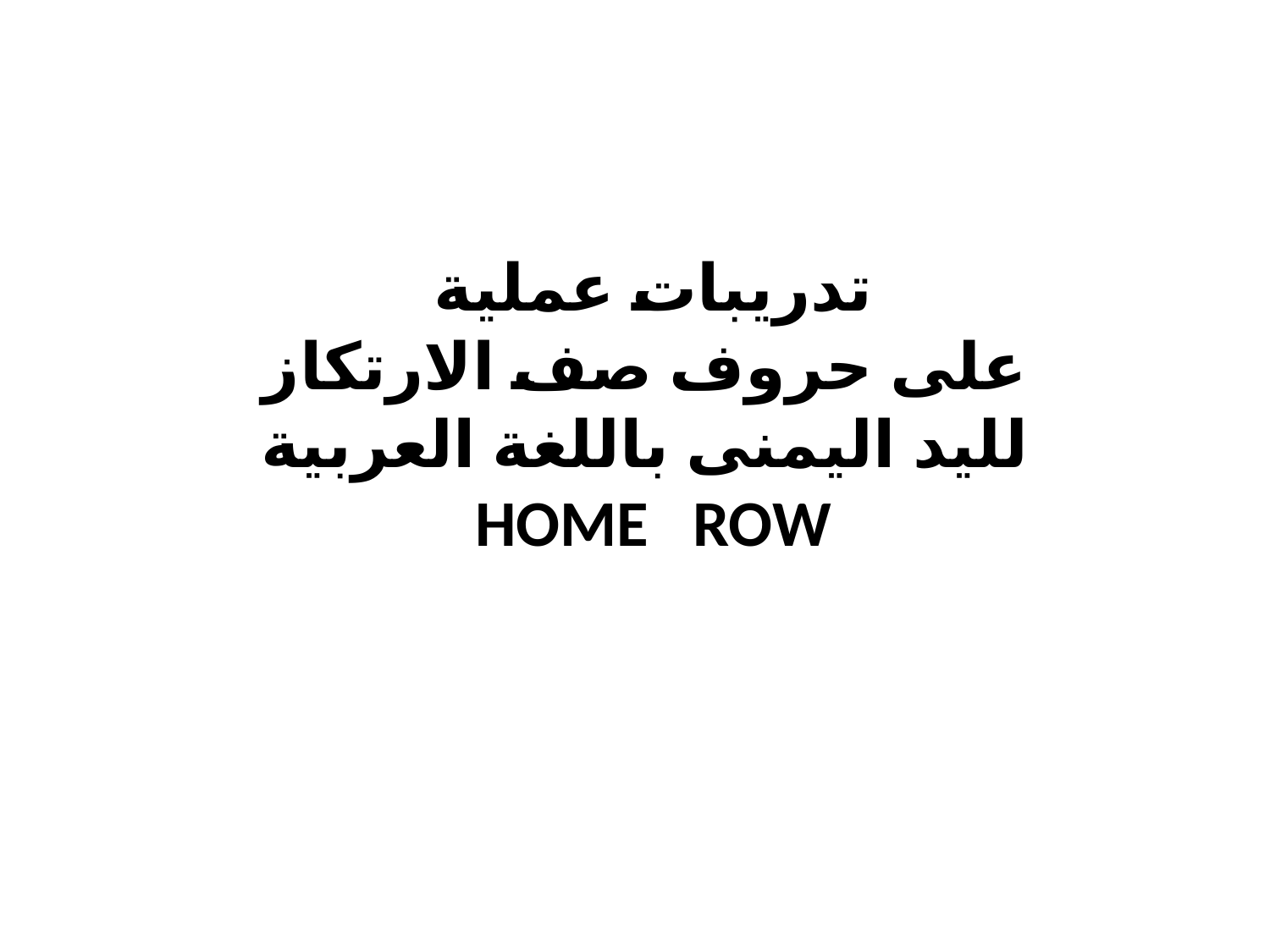

# تدريبات عملية على حروف صف الارتكاز لليد اليمنى باللغة العربية HOME   ROW